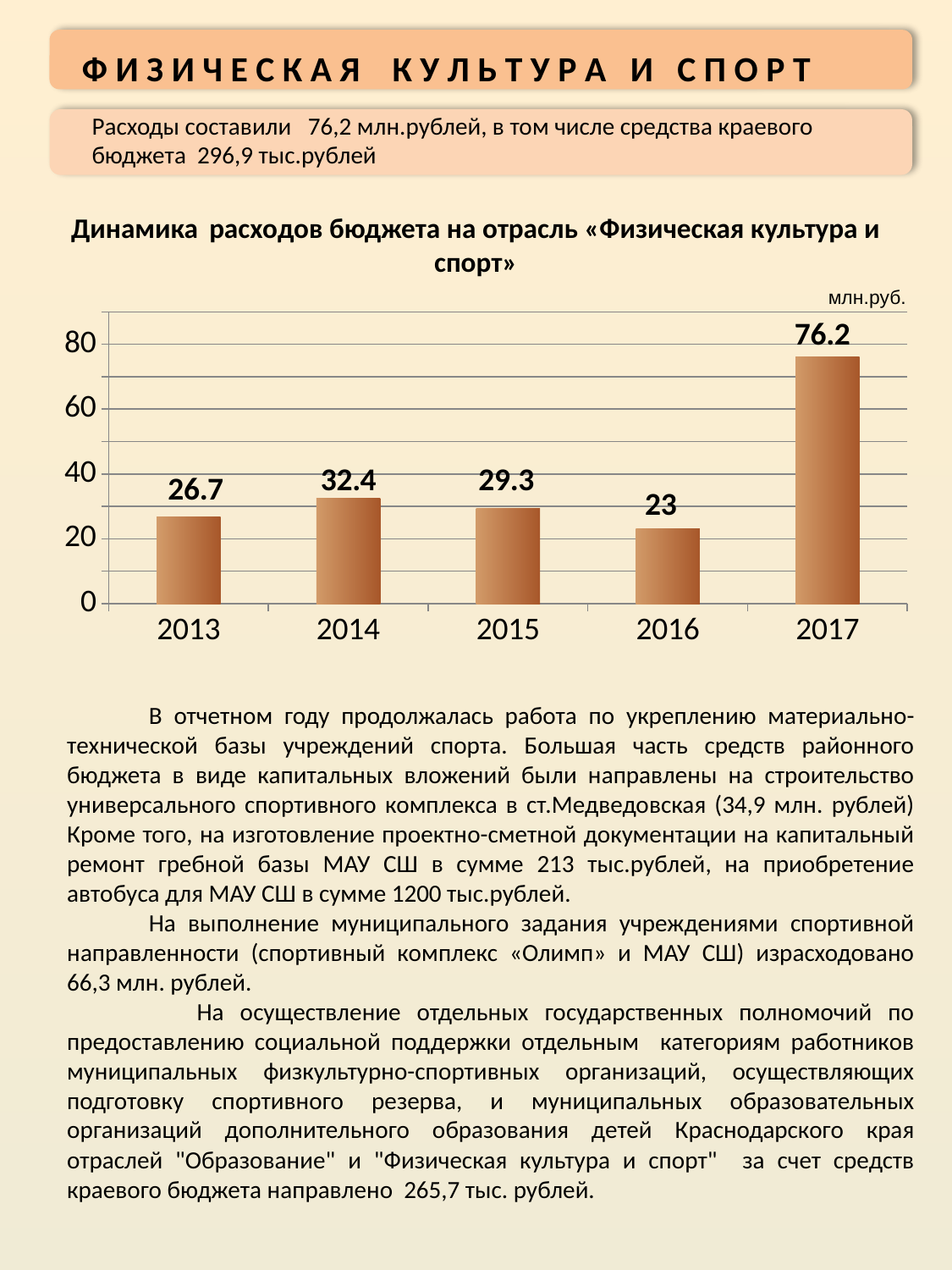

Ф И З И Ч Е С К А Я    К У Л Ь Т У Р А   И   С П О Р Т
Расходы составили   76,2 млн.рублей, в том числе средства краевого бюджета  296,9 тыс.рублей

Динамика  расходов бюджета на отрасль «Физическая культура и спорт»
млн.руб.

### Chart

| Category | Ряд 1 |
|---|---|
| 2013 | 26.7 |
| 2014 | 32.4 |
| 2015 | 29.3 |
| 2016 | 23.0 |
| 2017 | 76.2 |
       В отчетном году продолжалась работа по укреплению материально-технической базы учреждений спорта. Большая часть средств районного бюджета в виде капитальных вложений были направлены на строительство универсального спортивного комплекса в ст.Медведовская (34,9 млн. рублей) Кроме того, на изготовление проектно-сметной документации на капитальный ремонт гребной базы МАУ СШ в сумме 213 тыс.рублей, на приобретение автобуса для МАУ СШ в сумме 1200 тыс.рублей.
      На выполнение муниципального задания учреждениями спортивной направленности (спортивный комплекс «Олимп» и МАУ СШ) израсходовано 66,3 млн. рублей.
        На осуществление отдельных государственных полномочий по предоставлению социальной поддержки отдельным  категориям работников муниципальных физкультурно-спортивных организаций, осуществляющих подготовку спортивного резерва, и муниципальных образовательных организаций дополнительного образования детей Краснодарского края отраслей "Образование" и "Физическая культура и спорт"  за счет средств краевого бюджета направлено  265,7 тыс. рублей.